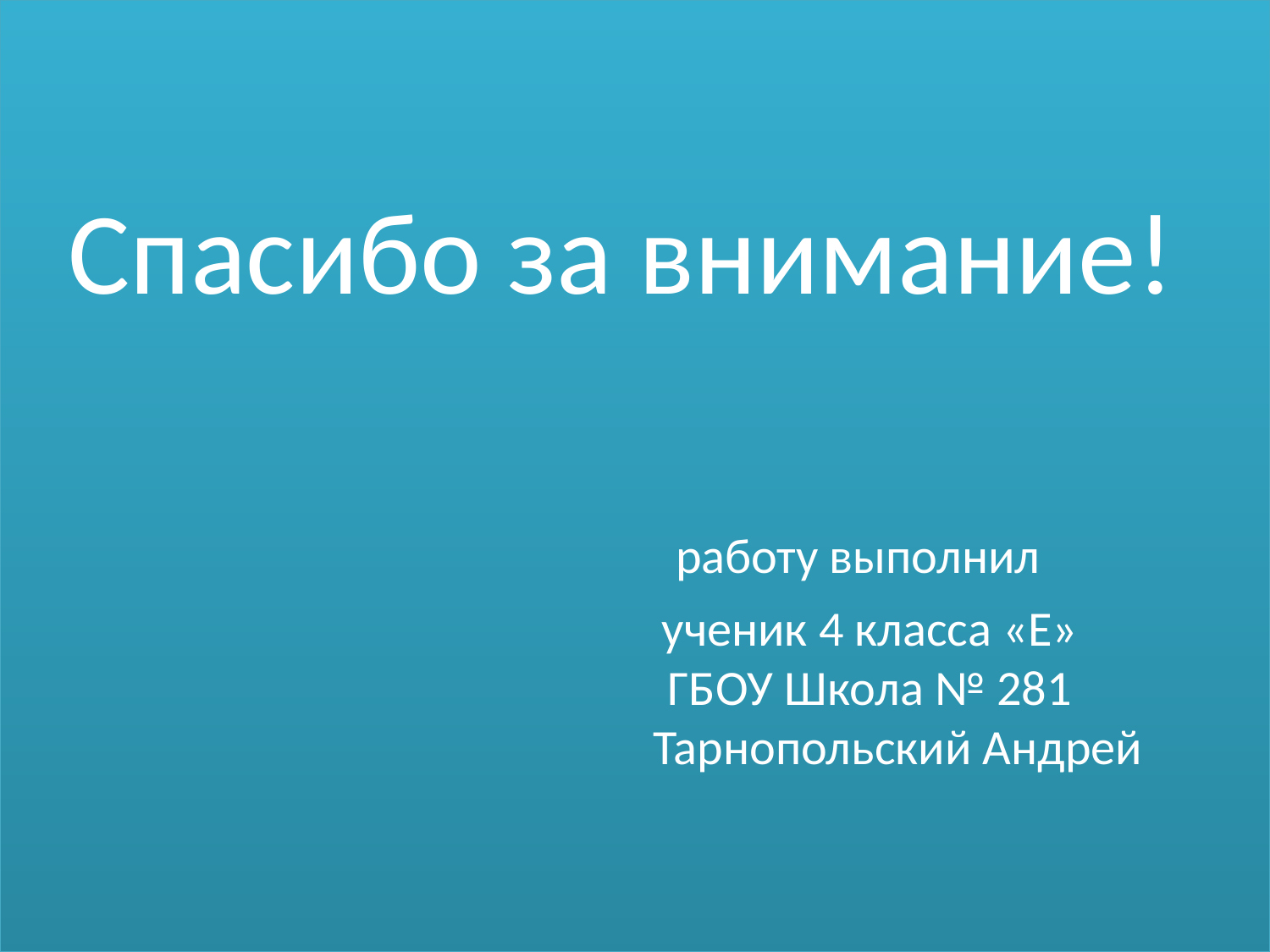

# Спасибо за внимание! работу выполнил ученик 4 класса «Е» ГБОУ Школа № 281 Тарнопольский Андрей